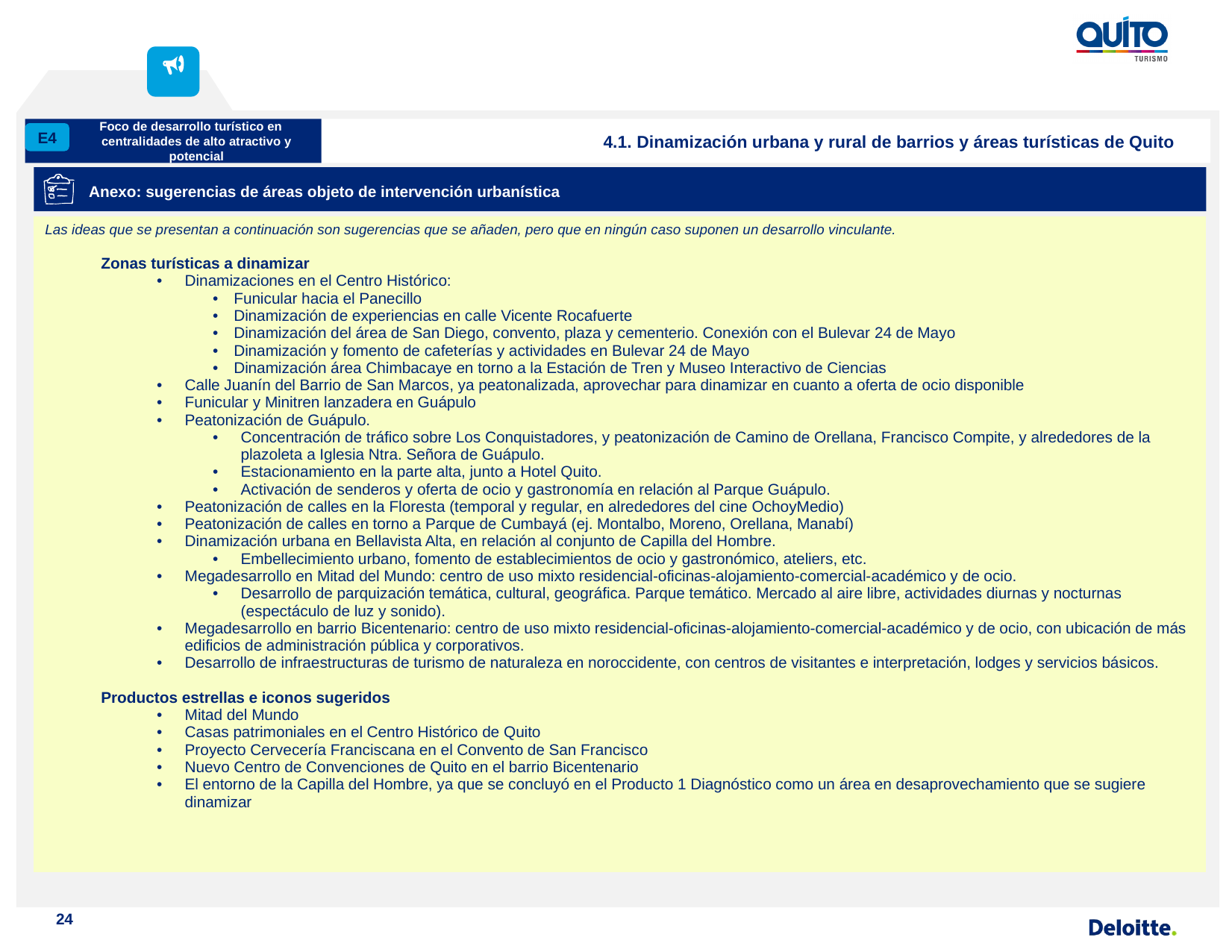

Foco de desarrollo turístico en centralidades de alto atractivo y potencial
4.1. Dinamización urbana y rural de barrios y áreas turísticas de Quito
E4

Anexo: sugerencias de áreas objeto de intervención urbanística
| Las ideas que se presentan a continuación son sugerencias que se añaden, pero que en ningún caso suponen un desarrollo vinculante. Zonas turísticas a dinamizar Dinamizaciones en el Centro Histórico: Funicular hacia el Panecillo Dinamización de experiencias en calle Vicente Rocafuerte Dinamización del área de San Diego, convento, plaza y cementerio. Conexión con el Bulevar 24 de Mayo Dinamización y fomento de cafeterías y actividades en Bulevar 24 de Mayo Dinamización área Chimbacaye en torno a la Estación de Tren y Museo Interactivo de Ciencias Calle Juanín del Barrio de San Marcos, ya peatonalizada, aprovechar para dinamizar en cuanto a oferta de ocio disponible Funicular y Minitren lanzadera en Guápulo Peatonización de Guápulo. Concentración de tráfico sobre Los Conquistadores, y peatonización de Camino de Orellana, Francisco Compite, y alrededores de la plazoleta a Iglesia Ntra. Señora de Guápulo. Estacionamiento en la parte alta, junto a Hotel Quito. Activación de senderos y oferta de ocio y gastronomía en relación al Parque Guápulo. Peatonización de calles en la Floresta (temporal y regular, en alrededores del cine OchoyMedio) Peatonización de calles en torno a Parque de Cumbayá (ej. Montalbo, Moreno, Orellana, Manabí) Dinamización urbana en Bellavista Alta, en relación al conjunto de Capilla del Hombre. Embellecimiento urbano, fomento de establecimientos de ocio y gastronómico, ateliers, etc. Megadesarrollo en Mitad del Mundo: centro de uso mixto residencial-oficinas-alojamiento-comercial-académico y de ocio. Desarrollo de parquización temática, cultural, geográfica. Parque temático. Mercado al aire libre, actividades diurnas y nocturnas (espectáculo de luz y sonido). Megadesarrollo en barrio Bicentenario: centro de uso mixto residencial-oficinas-alojamiento-comercial-académico y de ocio, con ubicación de más edificios de administración pública y corporativos. Desarrollo de infraestructuras de turismo de naturaleza en noroccidente, con centros de visitantes e interpretación, lodges y servicios básicos. Productos estrellas e iconos sugeridos Mitad del Mundo Casas patrimoniales en el Centro Histórico de Quito Proyecto Cervecería Franciscana en el Convento de San Francisco Nuevo Centro de Convenciones de Quito en el barrio Bicentenario El entorno de la Capilla del Hombre, ya que se concluyó en el Producto 1 Diagnóstico como un área en desaprovechamiento que se sugiere dinamizar |
| --- |
24